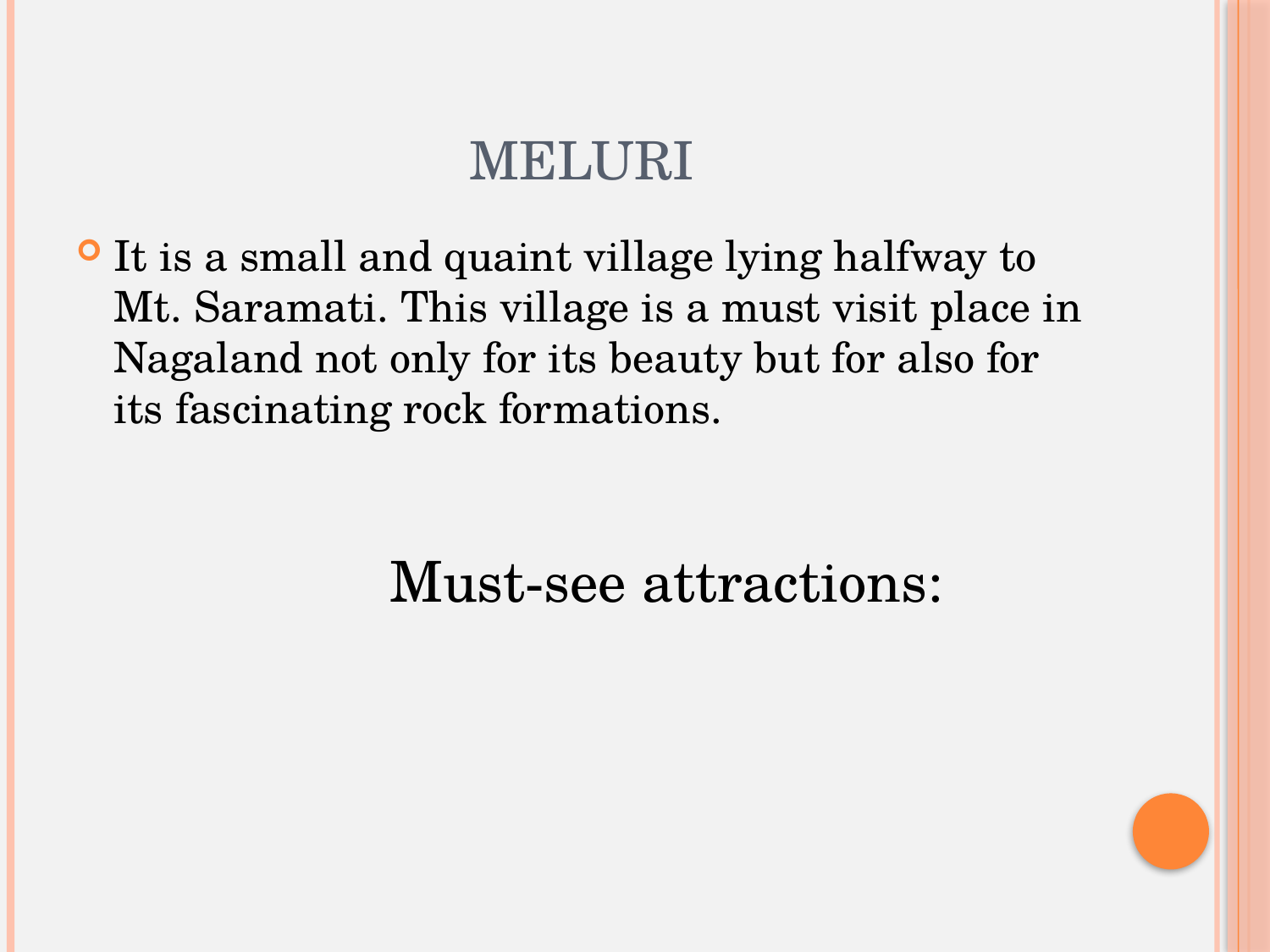

# MELURI
It is a small and quaint village lying halfway to Mt. Saramati. This village is a must visit place in Nagaland not only for its beauty but for also for its fascinating rock formations.
Must-see attractions: